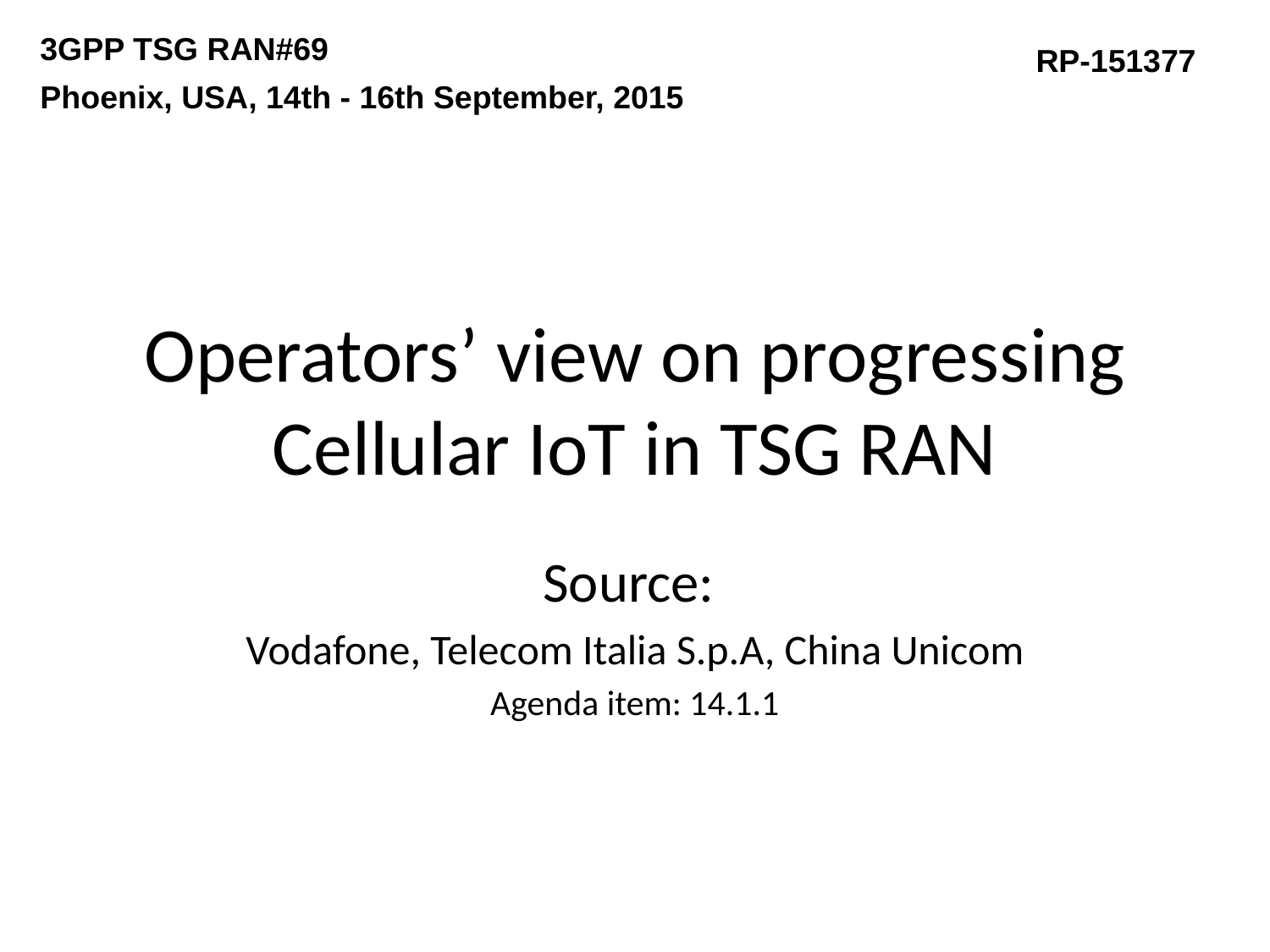

3GPP TSG RAN#69
Phoenix, USA, 14th - 16th September, 2015
June 15-18, 2015
RP-151377
# Operators’ view on progressing Cellular IoT in TSG RAN
Source:
Vodafone, Telecom Italia S.p.A, China Unicom
Agenda item: 14.1.1